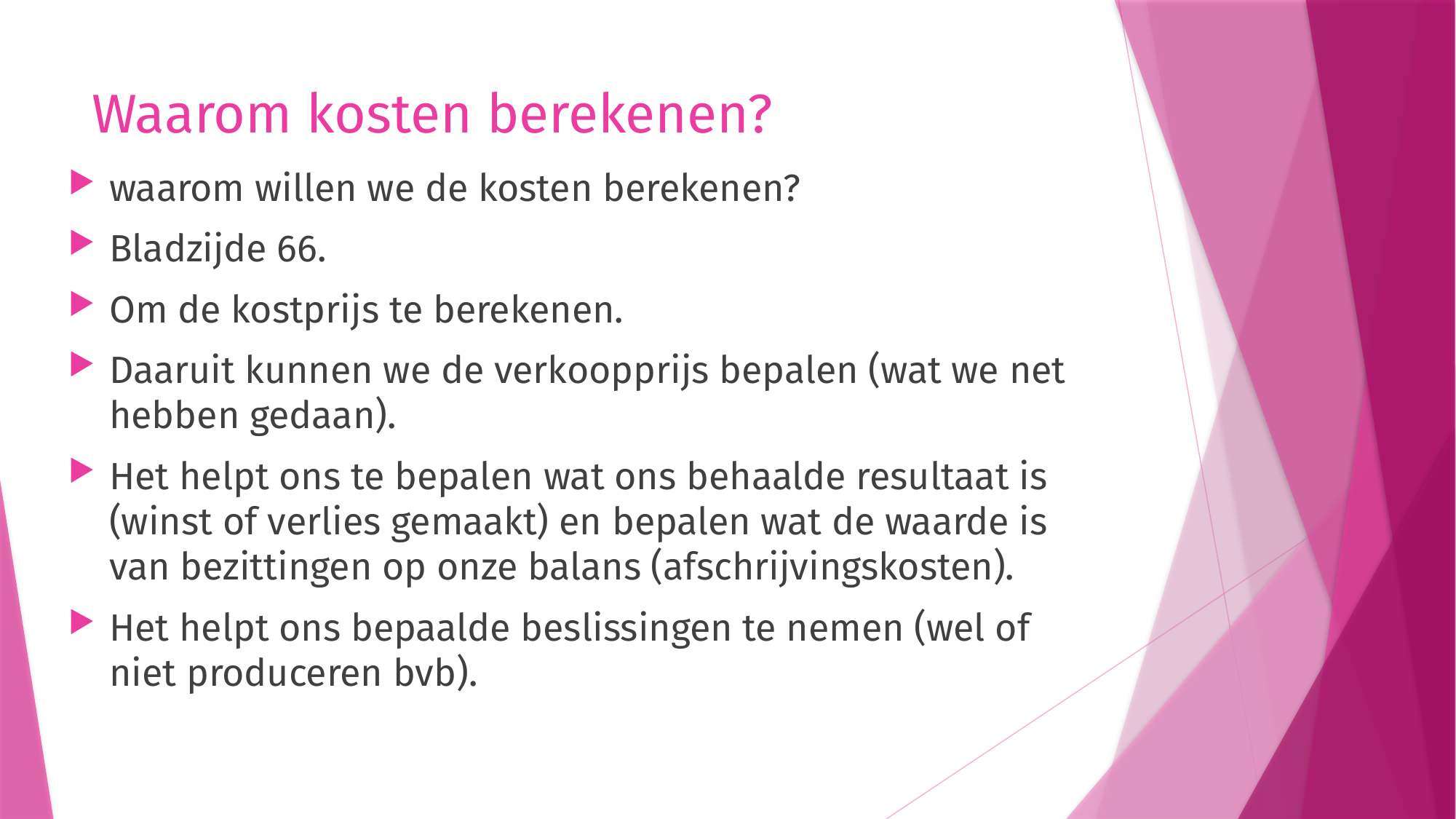

# Waarom kosten berekenen?
waarom willen we de kosten berekenen?
Bladzijde 66.
Om de kostprijs te berekenen.
Daaruit kunnen we de verkoopprijs bepalen (wat we net hebben gedaan).
Het helpt ons te bepalen wat ons behaalde resultaat is (winst of verlies gemaakt) en bepalen wat de waarde is van bezittingen op onze balans (afschrijvingskosten).
Het helpt ons bepaalde beslissingen te nemen (wel of niet produceren bvb).